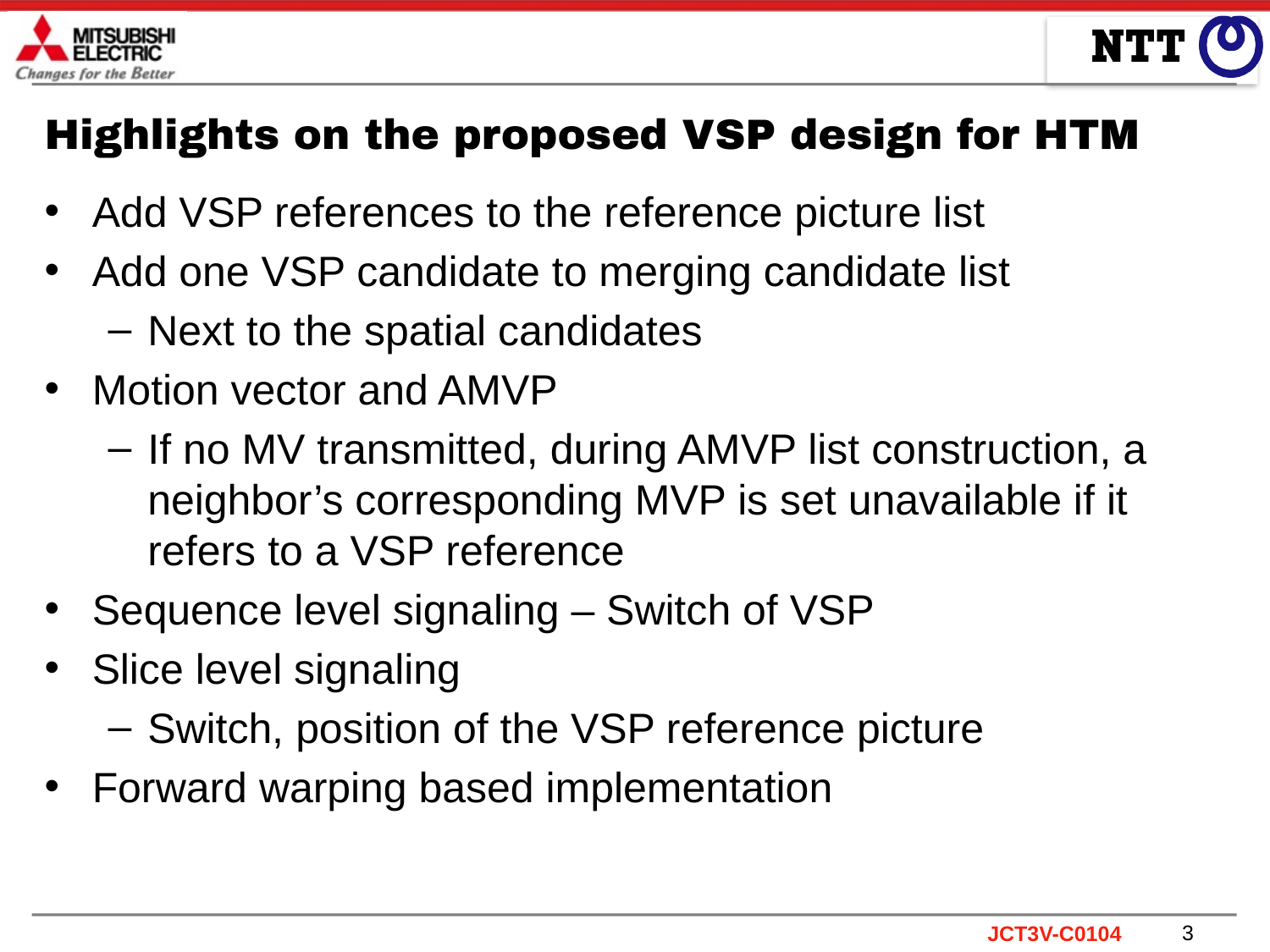

# Highlights on the proposed VSP design for HTM
Add VSP references to the reference picture list
Add one VSP candidate to merging candidate list
Next to the spatial candidates
Motion vector and AMVP
If no MV transmitted, during AMVP list construction, a neighbor’s corresponding MVP is set unavailable if it refers to a VSP reference
Sequence level signaling – Switch of VSP
Slice level signaling
Switch, position of the VSP reference picture
Forward warping based implementation
3
JCT3V-C0104